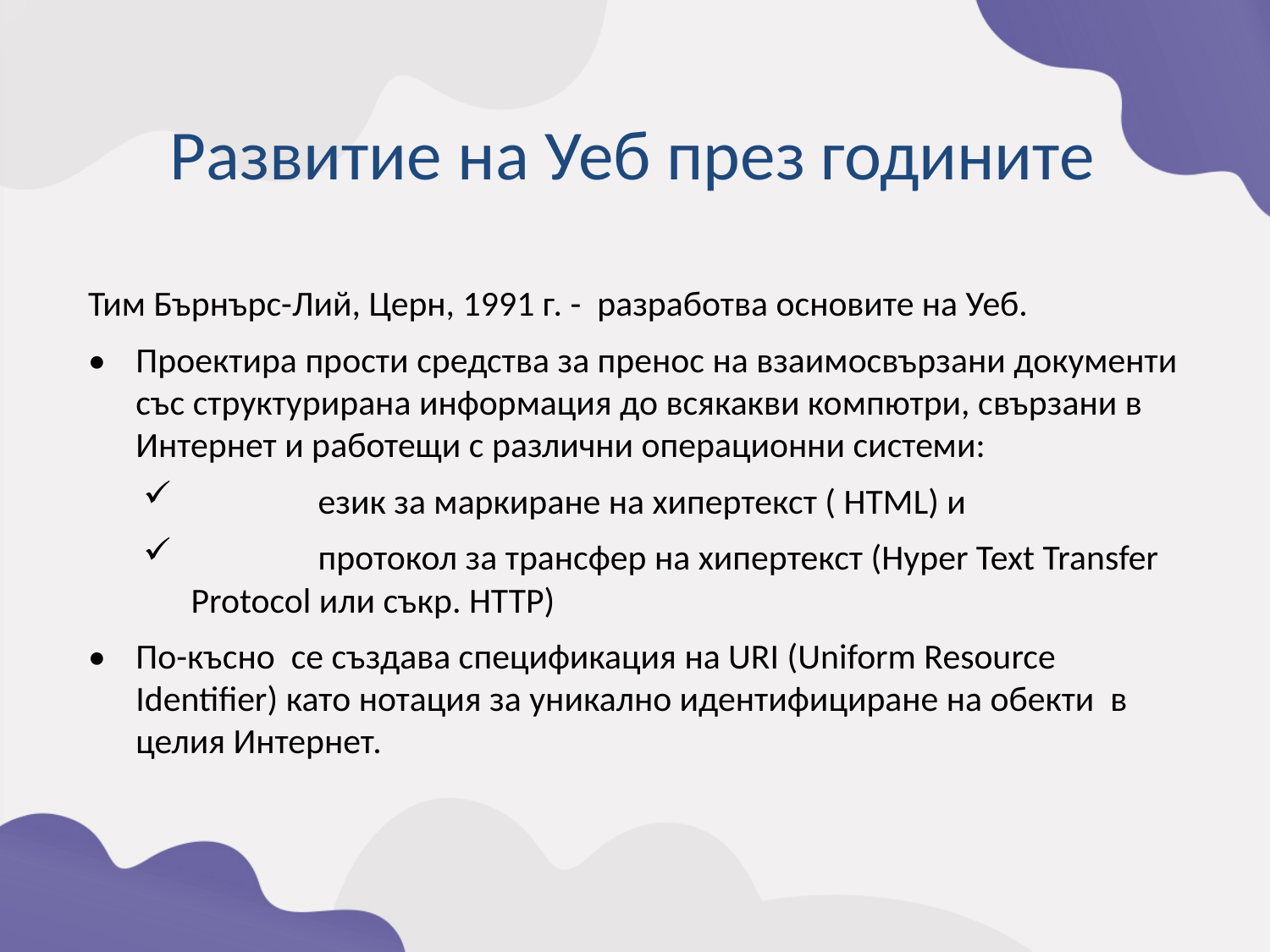

Развитие на Уеб през годините

Тим Бърнърс-Лий, Церн, 1991 г. -  разработва основите на Уеб.
•	Проектира прости средства за пренос на взаимосвързани документи със структурирана информация до всякакви компютри, свързани в Интернет и работещи с различни операционни системи:
	език за маркиране на хипертекст ( HTML) и
	протокол за трансфер на хипертекст (Hyper Text Transfer Protocol или съкр. HTTP)
•	По-късно  се създава спецификация на URI (Uniform Resource Identifier) като нотация за уникално идентифициране на обекти  в целия Интернет.